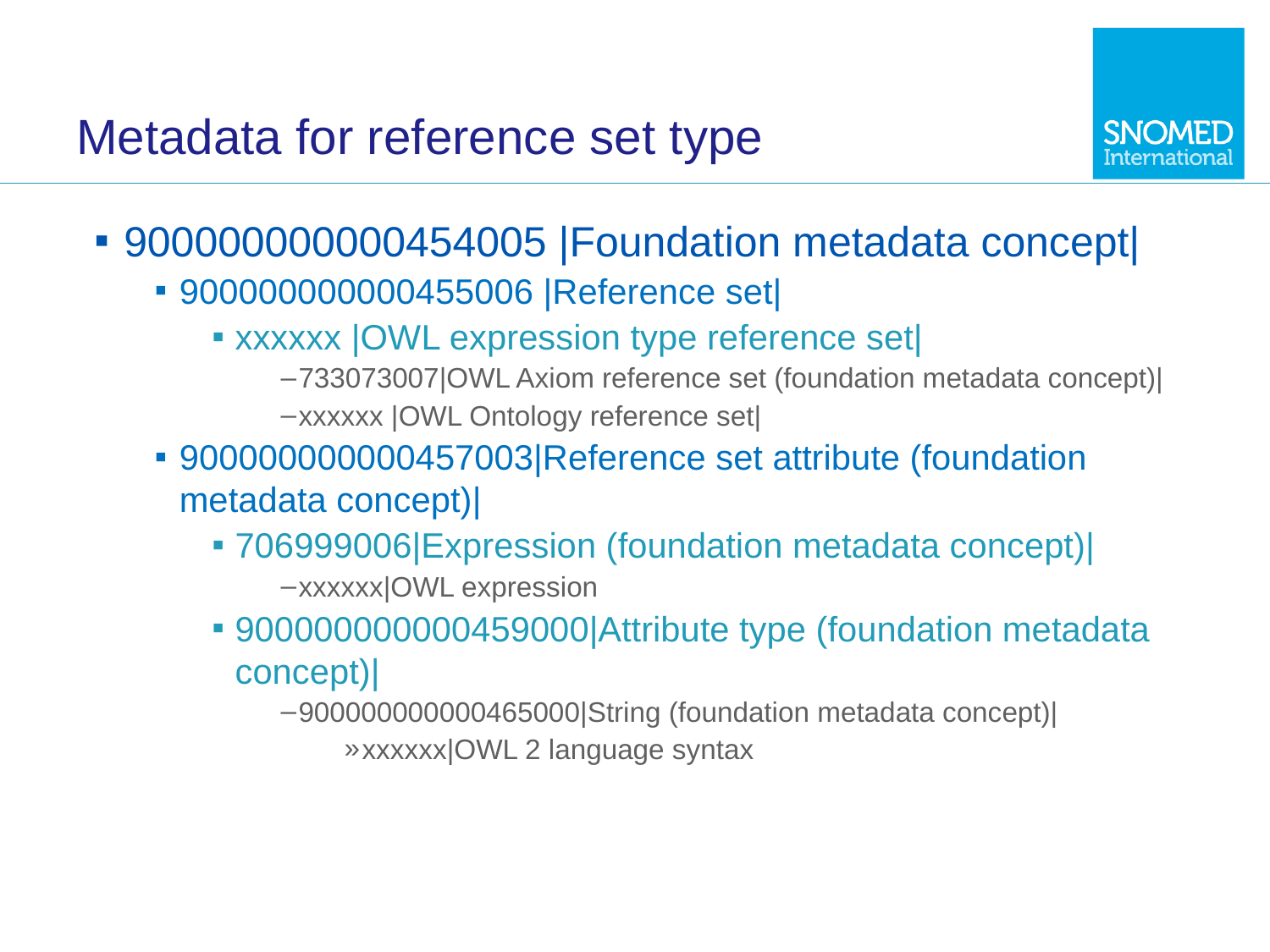

# Metadata for reference set type
900000000000454005 |Foundation metadata concept|
900000000000455006 |Reference set|
xxxxxx |OWL expression type reference set|
733073007|OWL Axiom reference set (foundation metadata concept)|
xxxxxx |OWL Ontology reference set|
900000000000457003|Reference set attribute (foundation metadata concept)|
706999006|Expression (foundation metadata concept)|
xxxxxx|OWL expression
900000000000459000|Attribute type (foundation metadata concept)|
900000000000465000|String (foundation metadata concept)|
xxxxxx|OWL 2 language syntax